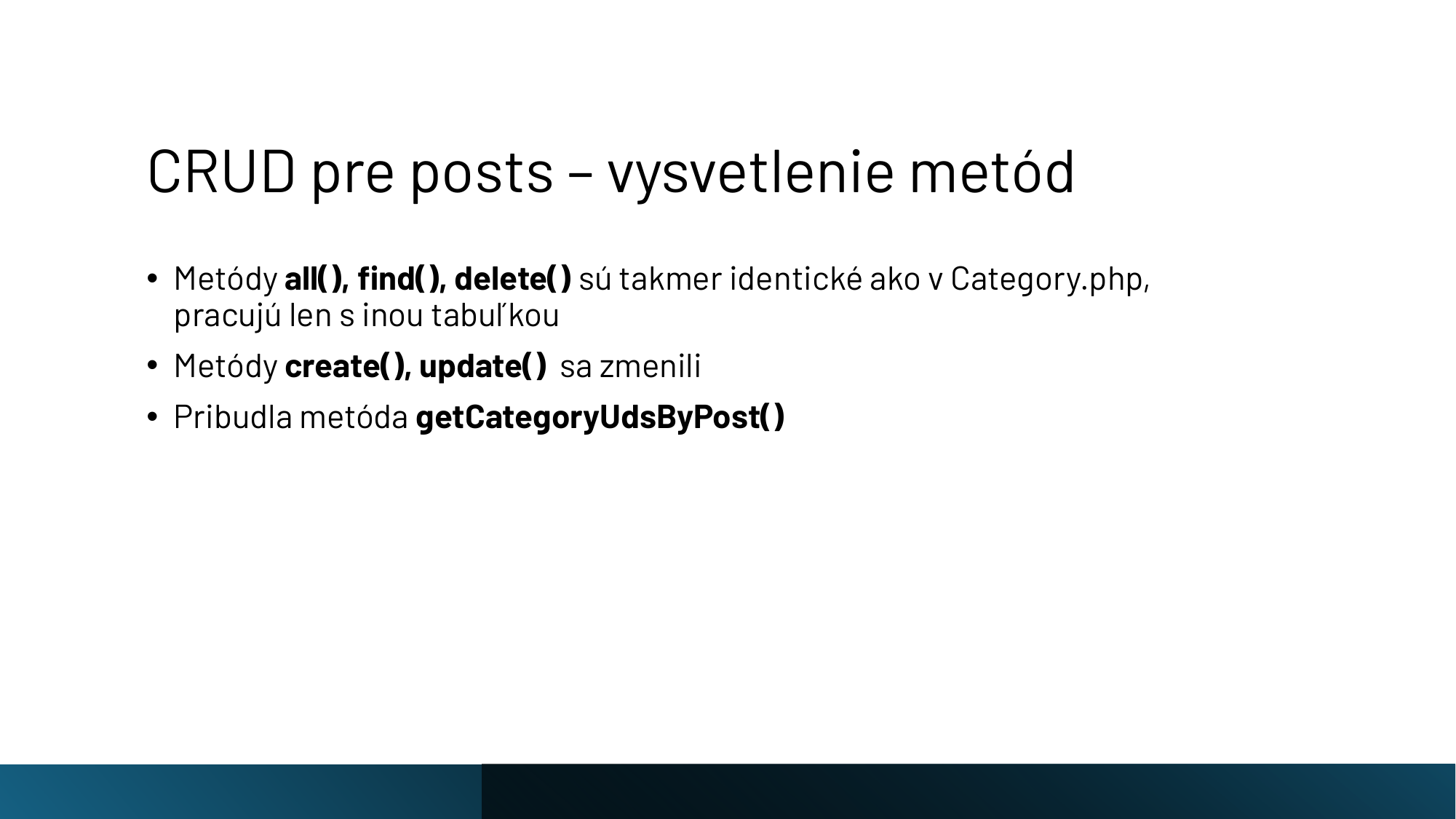

# CRUD pre posts – vysvetlenie metód
Metódy all(), find(), delete() sú takmer identické ako v Category.php, pracujú len s inou tabuľkou
Metódy create(), update()  sa zmenili
Pribudla metóda getCategoryUdsByPost()